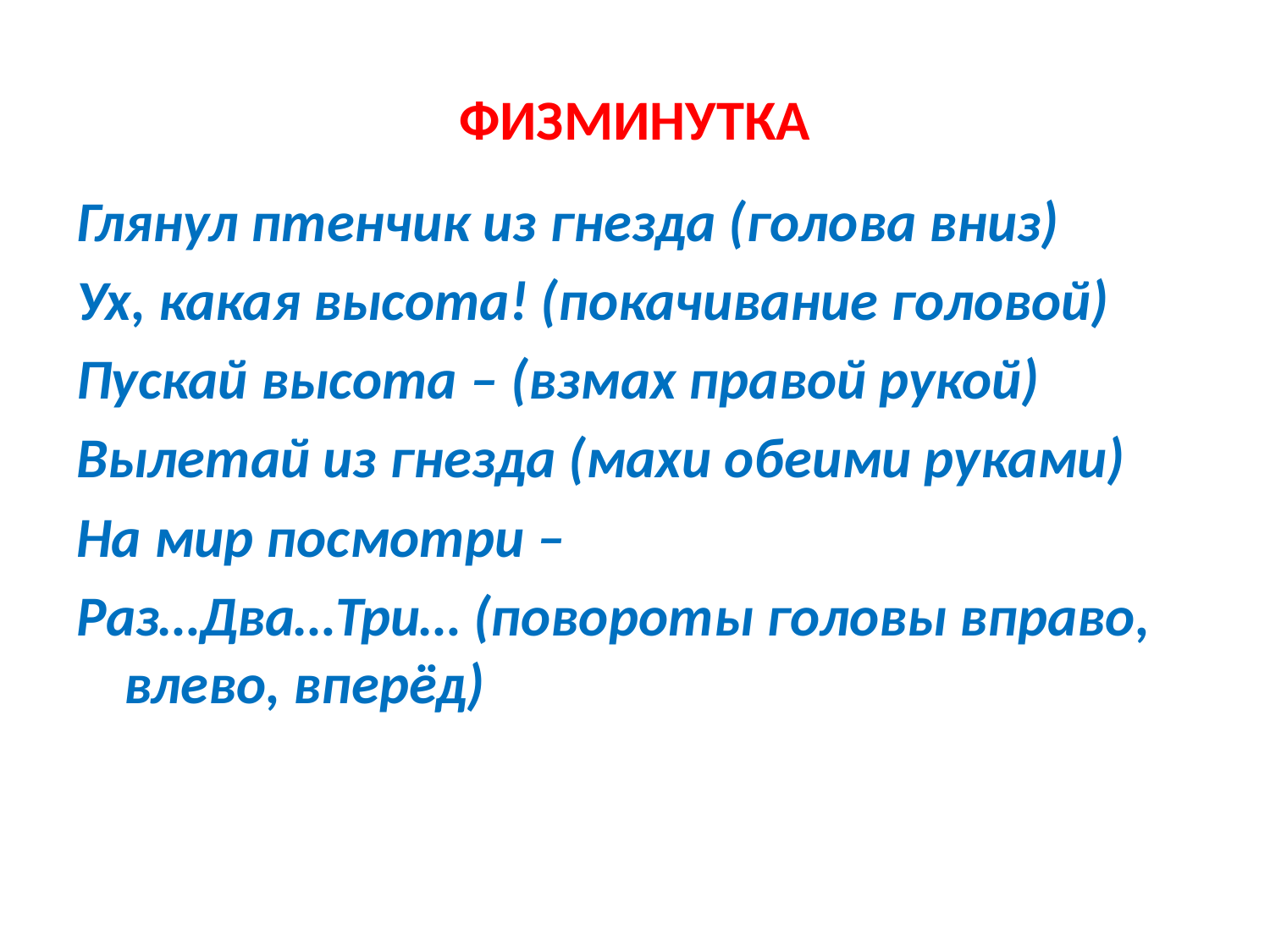

# ФИЗМИНУТКА
Глянул птенчик из гнезда (голова вниз)
Ух, какая высота! (покачивание головой)
Пускай высота – (взмах правой рукой)
Вылетай из гнезда (махи обеими руками)
На мир посмотри –
Раз…Два…Три… (повороты головы вправо, влево, вперёд)